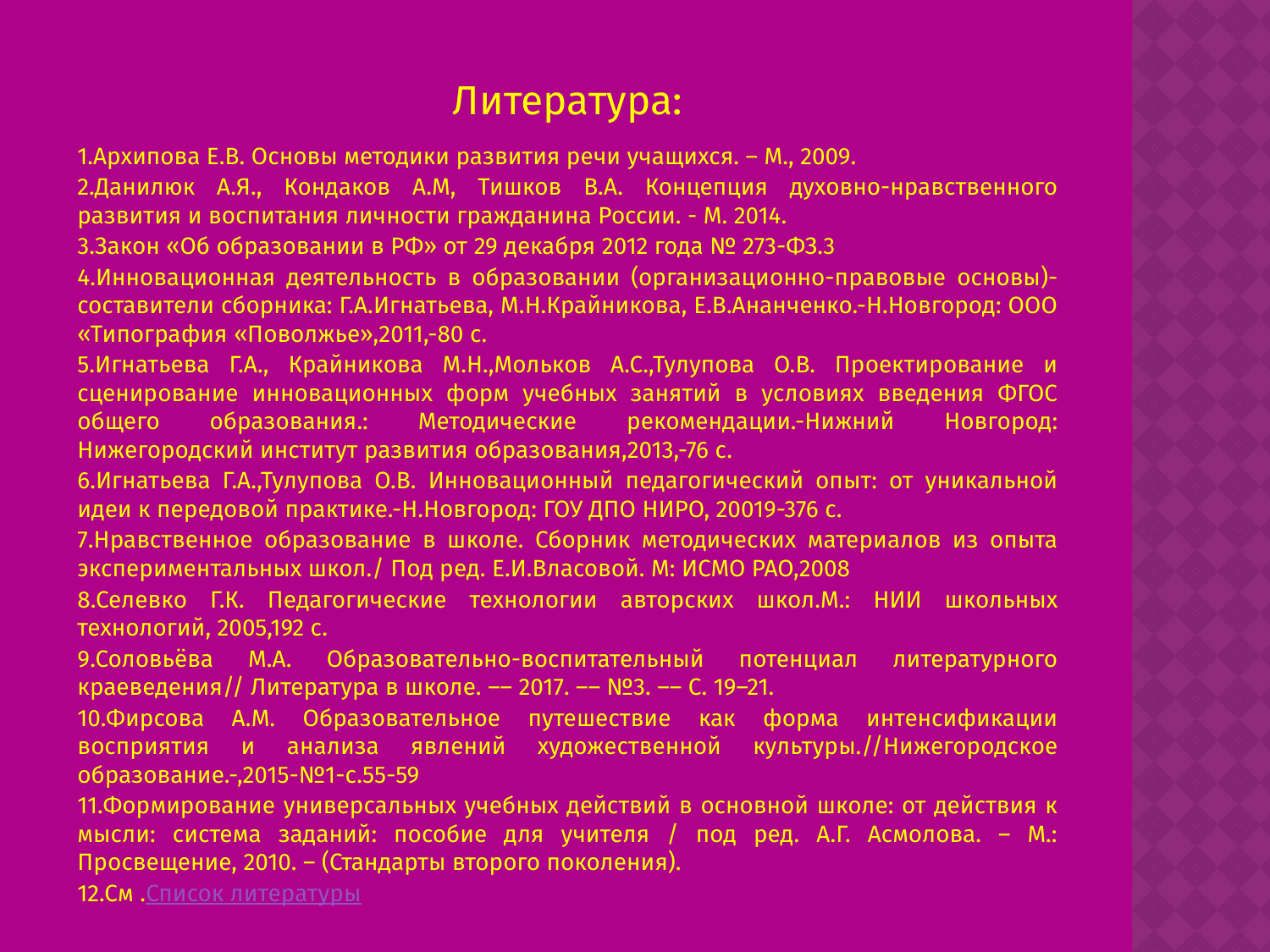

Литература:

1.Архипова Е.В. Основы методики развития речи учащихся. – М., 2009.
2.Данилюк А.Я., Кондаков А.М, Тишков В.А. Концепция духовно-нравственного развития и воспитания личности гражданина России. - М. 2014.
3.Закон «Об образовании в РФ» от 29 декабря 2012 года № 273-ФЗ.3
4.Инновационная деятельность в образовании (организационно-правовые основы)-составители сборника: Г.А.Игнатьева, М.Н.Крайникова, Е.В.Ананченко.-Н.Новгород: ООО «Типография «Поволжье»,2011,-80 с.
5.Игнатьева Г.А., Крайникова М.Н.,Мольков А.С.,Тулупова О.В. Проектирование и сценирование инновационных форм учебных занятий в условиях введения ФГОС общего образования.: Методические рекомендации.-Нижний Новгород: Нижегородский институт развития образования,2013,-76 с.
6.Игнатьева Г.А.,Тулупова О.В. Инновационный педагогический опыт: от уникальной идеи к передовой практике.-Н.Новгород: ГОУ ДПО НИРО, 20019-376 с.
7.Нравственное образование в школе. Сборник методических материалов из опыта экспериментальных школ./ Под ред. Е.И.Власовой. М: ИСМО РАО,2008
8.Селевко Г.К. Педагогические технологии авторских школ.М.: НИИ школьных технологий, 2005,192 с.
9.Соловьёва М.А. Образовательно-воспитательный потенциал литературного краеведения// Литература в школе. –– 2017. –– №3. –– С. 19–21.
10.Фирсова А.М. Образовательное путешествие как форма интенсификации восприятия и анализа явлений художественной культуры.//Нижегородское образование.-,2015-№1-с.55-59
11.Формирование универсальных учебных действий в основной школе: от действия к мысли: система заданий: пособие для учителя / под ред. А.Г. Асмолова. – М.: Просвещение, 2010. – (Стандарты второго поколения).
12.См .Список литературы